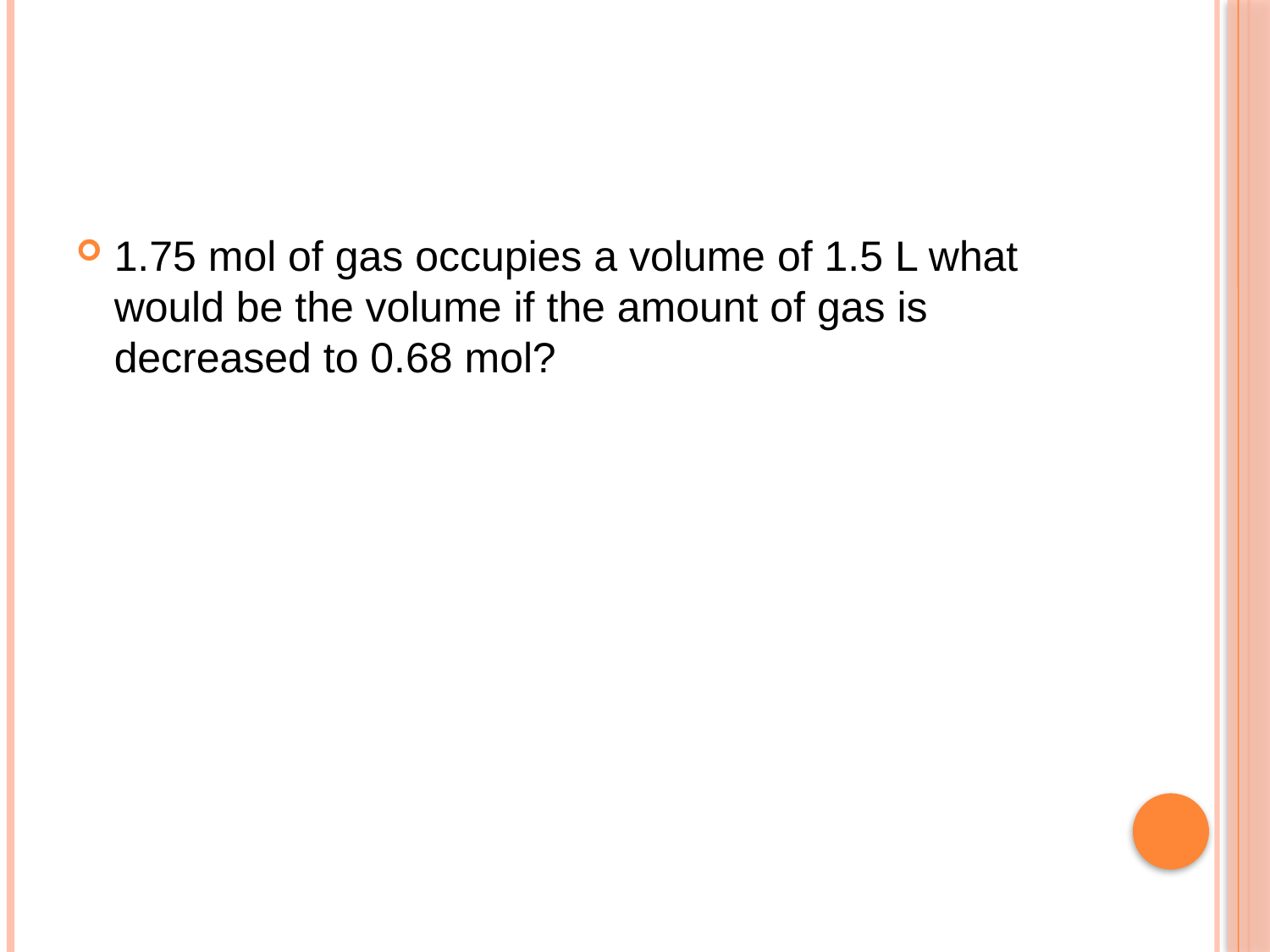

#
1.75 mol of gas occupies a volume of 1.5 L what would be the volume if the amount of gas is decreased to 0.68 mol?